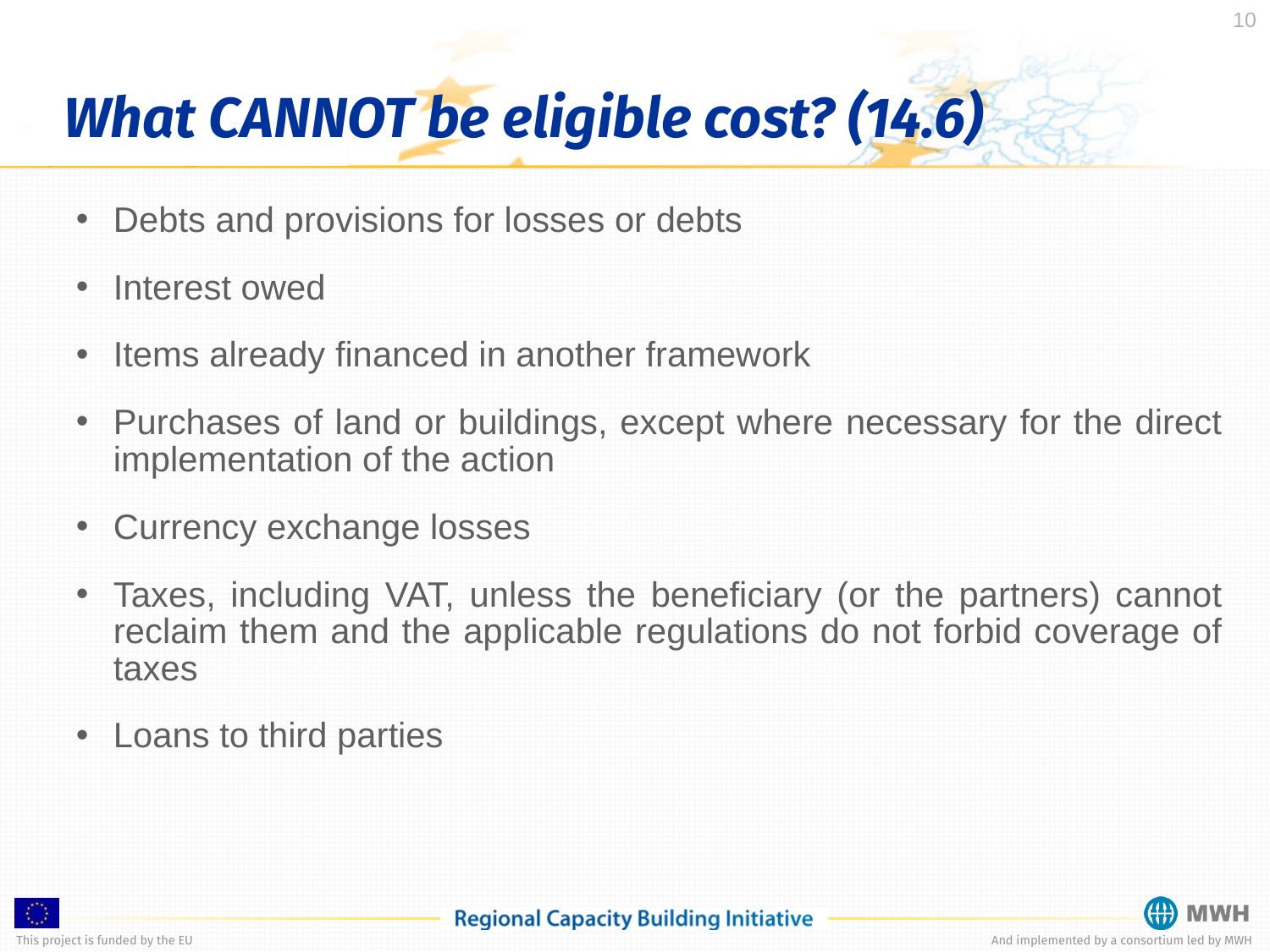

10
What CANNOT be eligible cost? (14.6)
Debts and provisions for losses or debts
Interest owed
Items already financed in another framework
Purchases of land or buildings, except where necessary for the direct implementation of the action
Currency exchange losses
Taxes, including VAT, unless the beneficiary (or the partners) cannot reclaim them and the applicable regulations do not forbid coverage of taxes
Loans to third parties